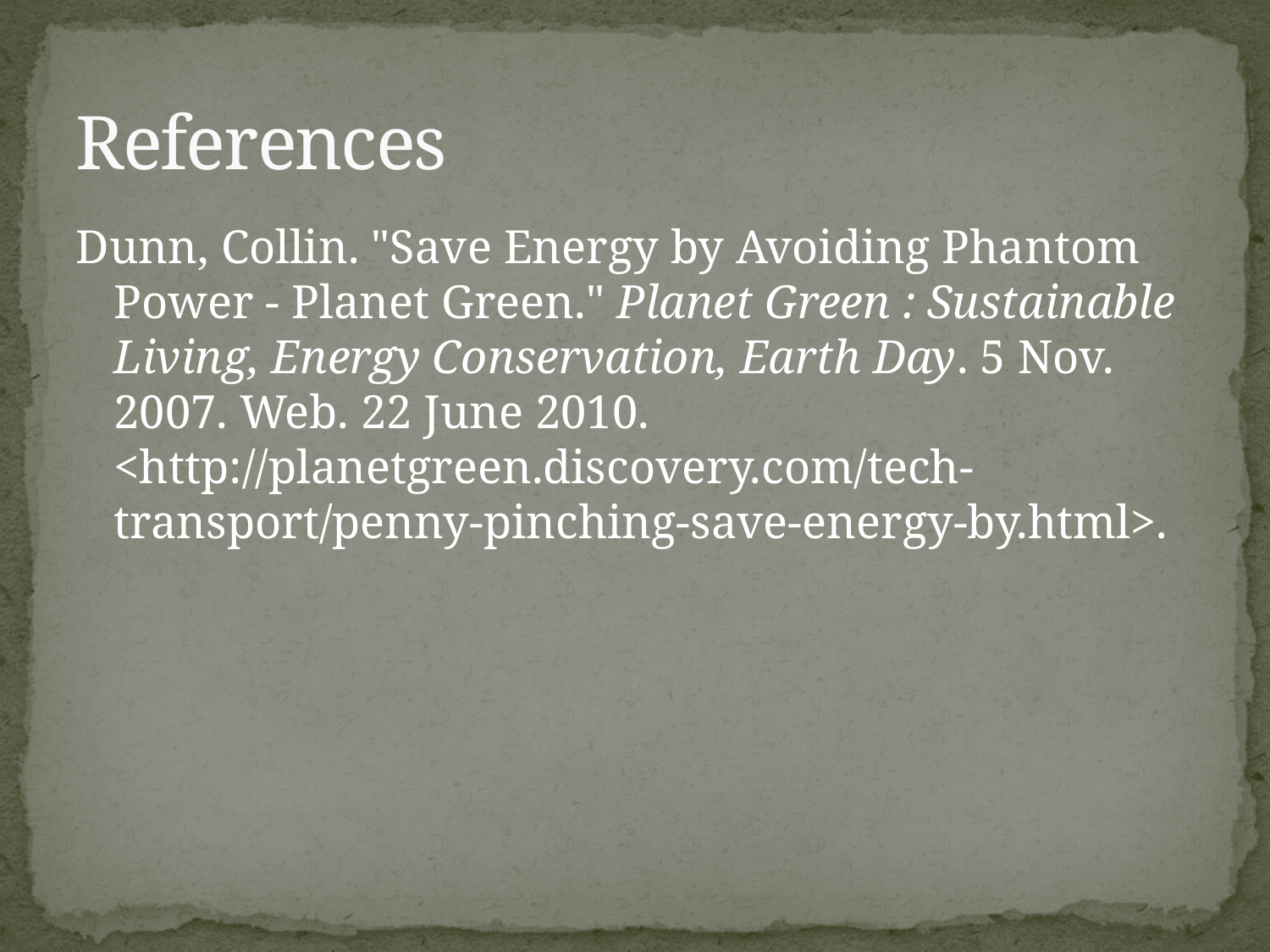

# References
Dunn, Collin. "Save Energy by Avoiding Phantom Power - Planet Green." Planet Green : Sustainable Living, Energy Conservation, Earth Day. 5 Nov. 2007. Web. 22 June 2010. <http://planetgreen.discovery.com/tech-transport/penny-pinching-save-energy-by.html>.